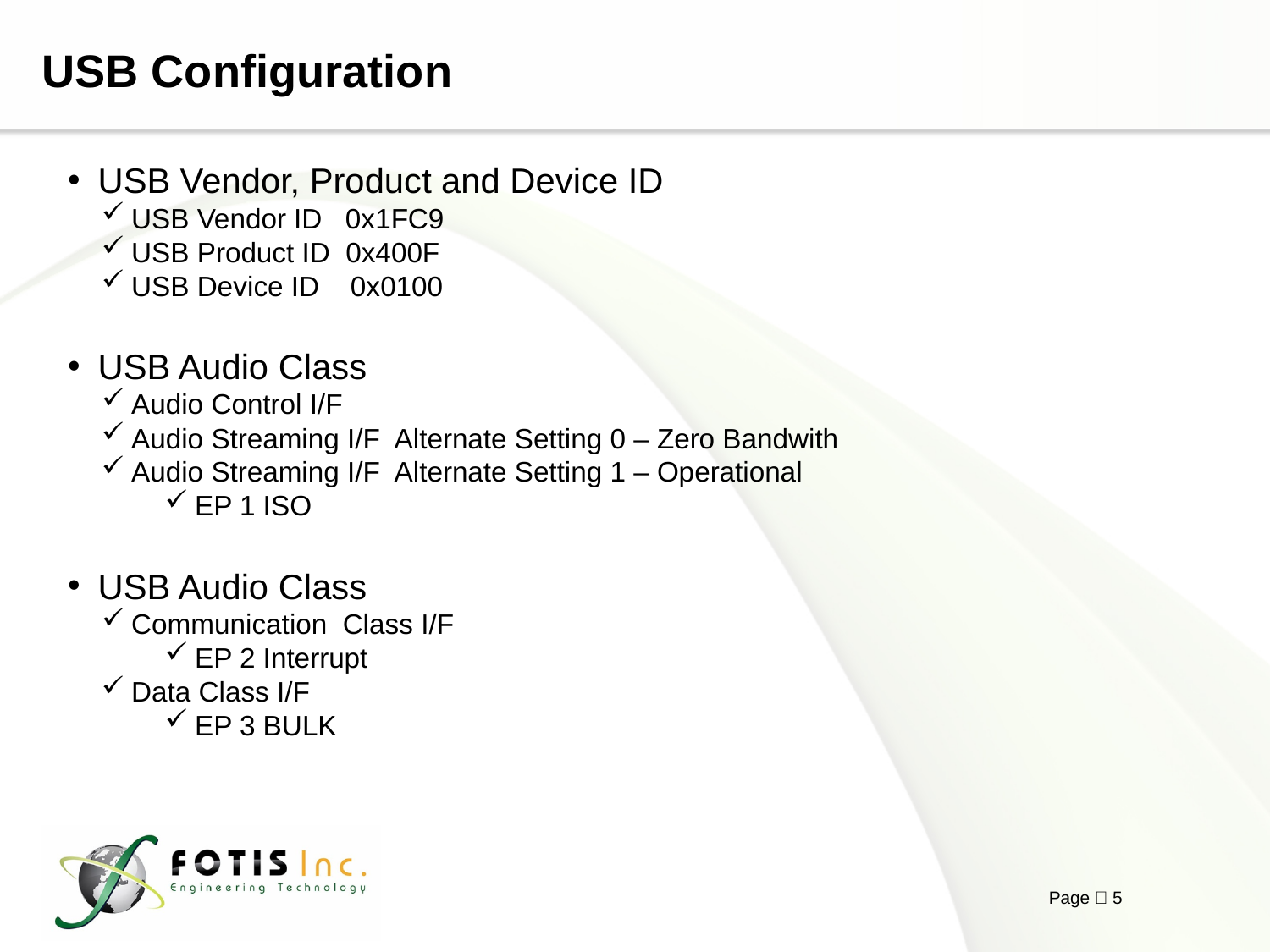

# USB Configuration
USB Vendor, Product and Device ID
USB Vendor ID   0x1FC9
USB Product ID  0x400F
USB Device ID    0x0100

USB Audio Class
Audio Control I/F
Audio Streaming I/F  Alternate Setting 0 – Zero Bandwith
Audio Streaming I/F  Alternate Setting 1 – Operational
EP 1 ISO

USB Audio Class
Communication  Class I/F
EP 2 Interrupt
Data Class I/F
EP 3 BULK